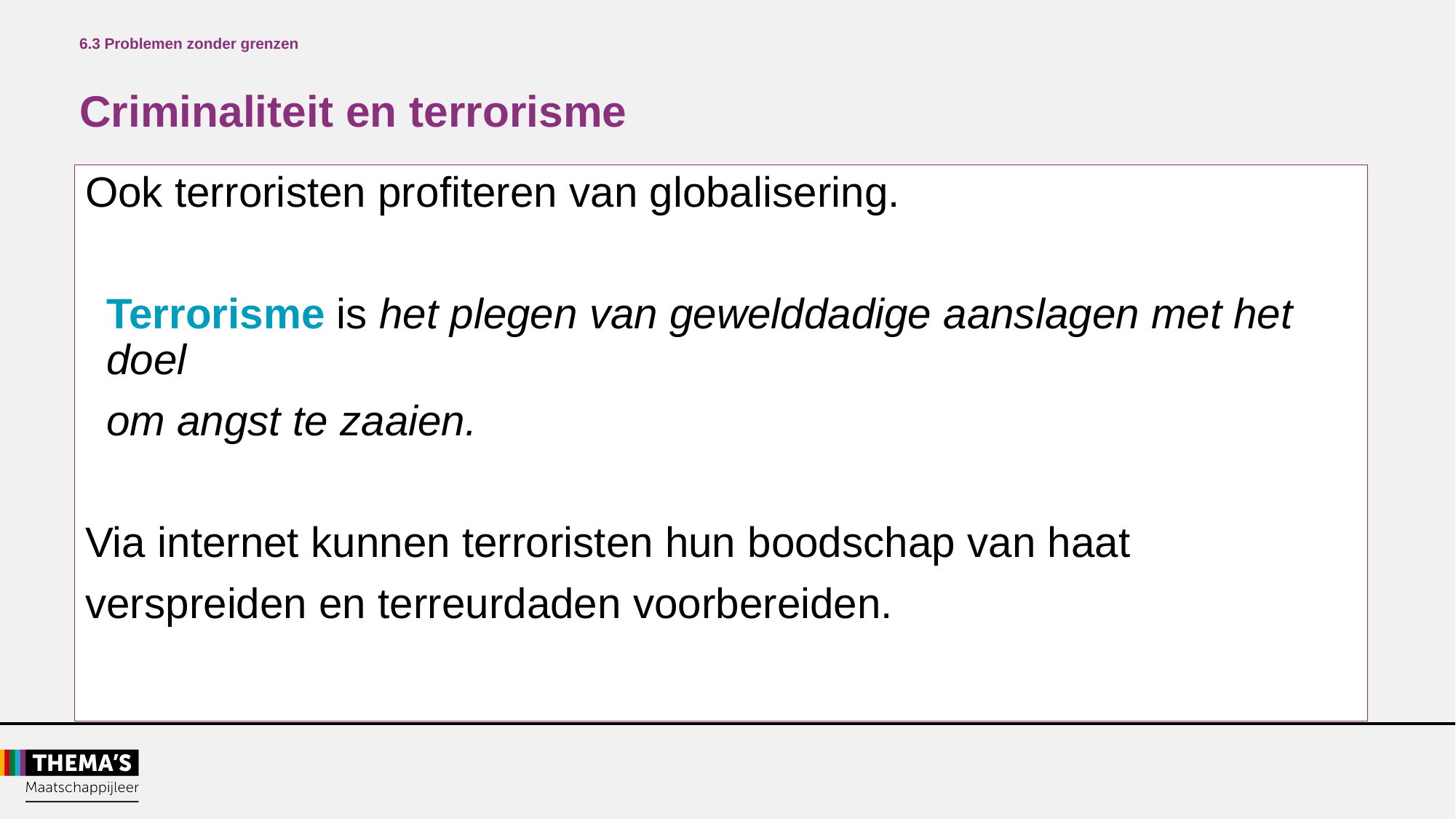

6.3 Problemen zonder grenzen
Criminaliteit en terrorisme
Ook terroristen profiteren van globalisering.

Terrorisme is het plegen van gewelddadige aanslagen met het doel
om angst te zaaien.

Via internet kunnen terroristen hun boodschap van haat
verspreiden en terreurdaden voorbereiden.